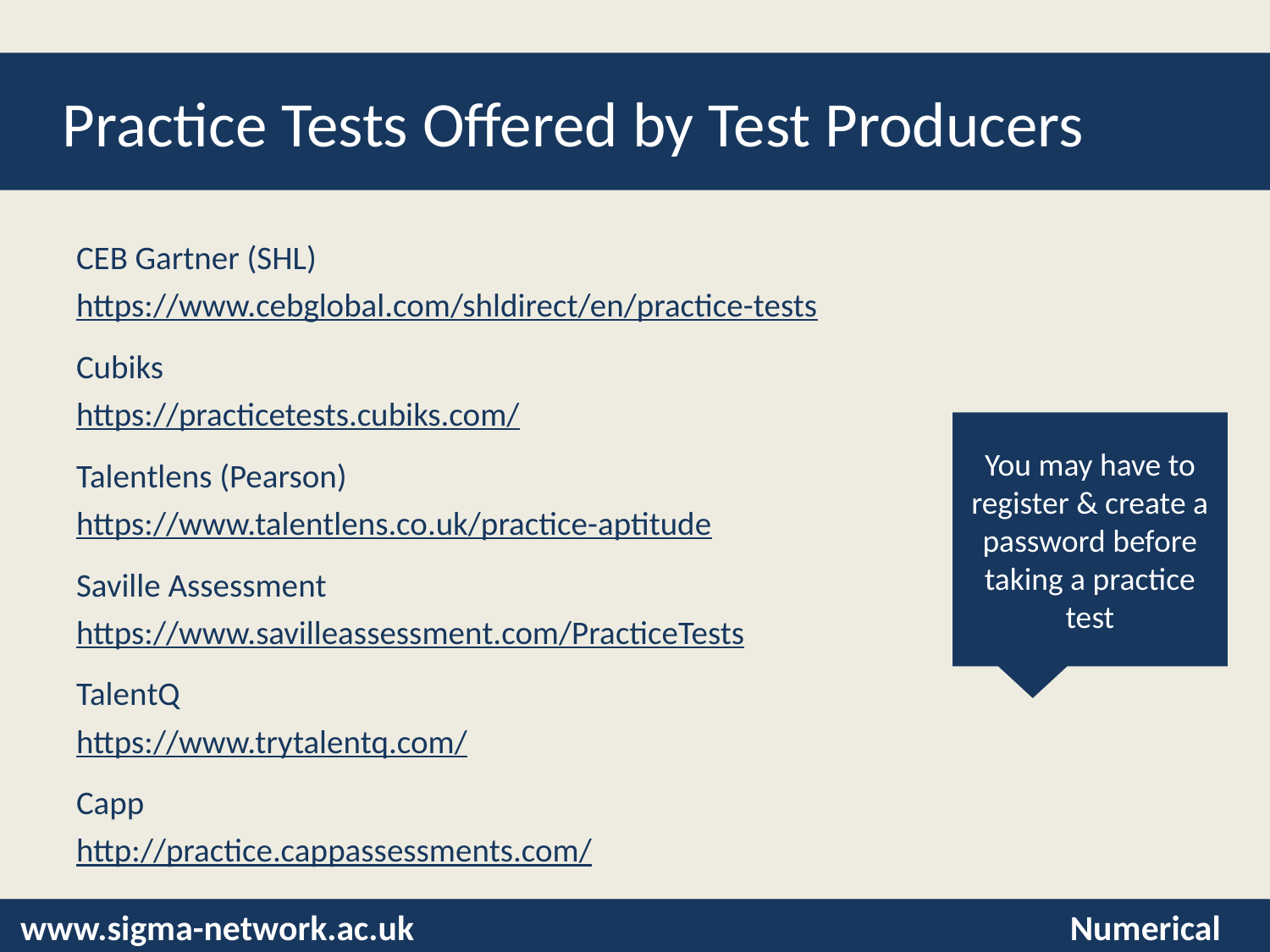

# Practice Tests Offered by Test Producers
CEB Gartner (SHL)
https://www.cebglobal.com/shldirect/en/practice-tests
Cubiks
https://practicetests.cubiks.com/
Talentlens (Pearson)
https://www.talentlens.co.uk/practice-aptitude
Saville Assessment
https://www.savilleassessment.com/PracticeTests
TalentQ
https://www.trytalentq.com/
Capp
http://practice.cappassessments.com/
You may have to register & create a password before taking a practice test